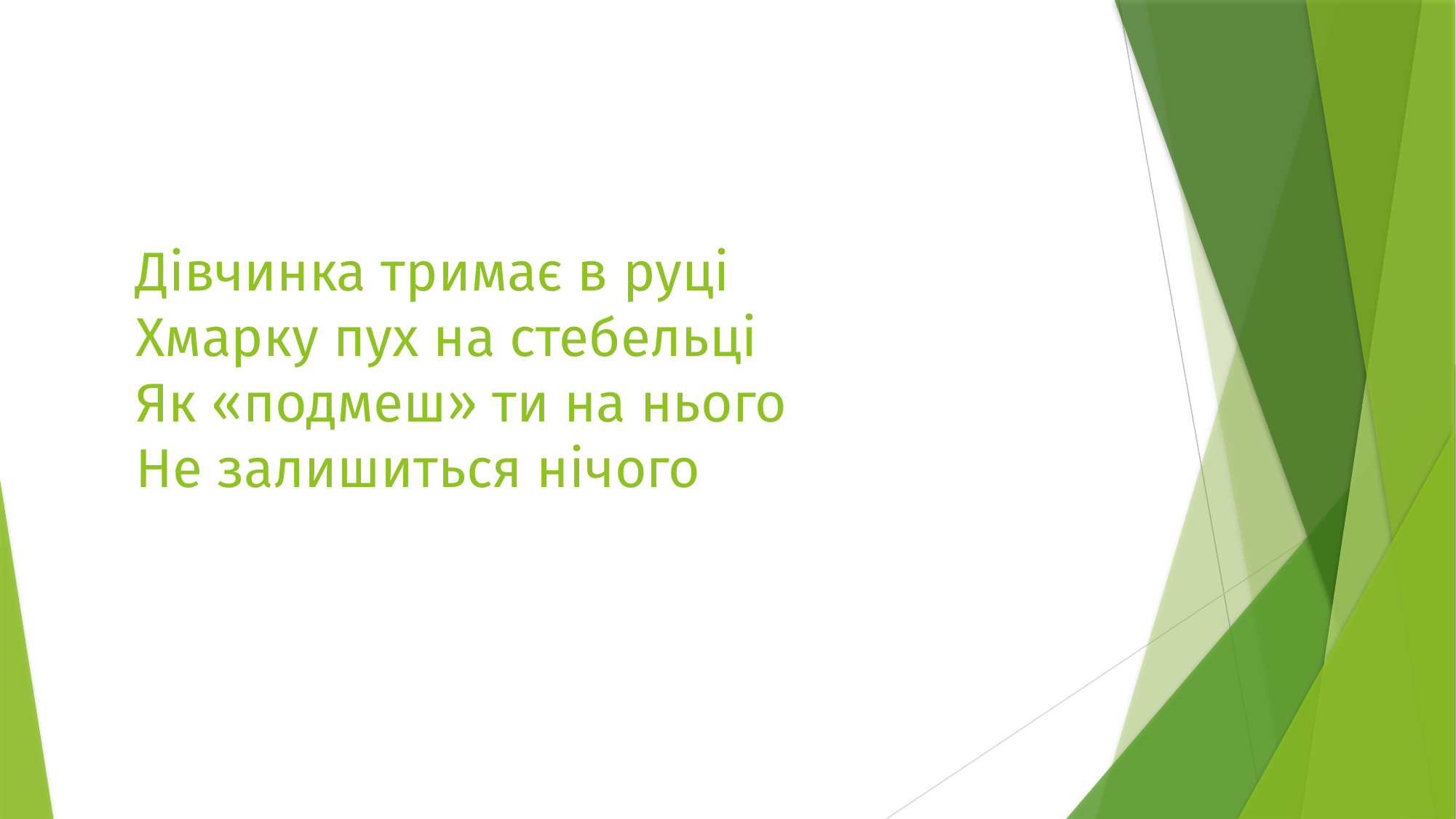

# Дівчинка тримає в руці Хмарку пух на стебельці Як «подмеш» ти на нього Не залишиться нічого